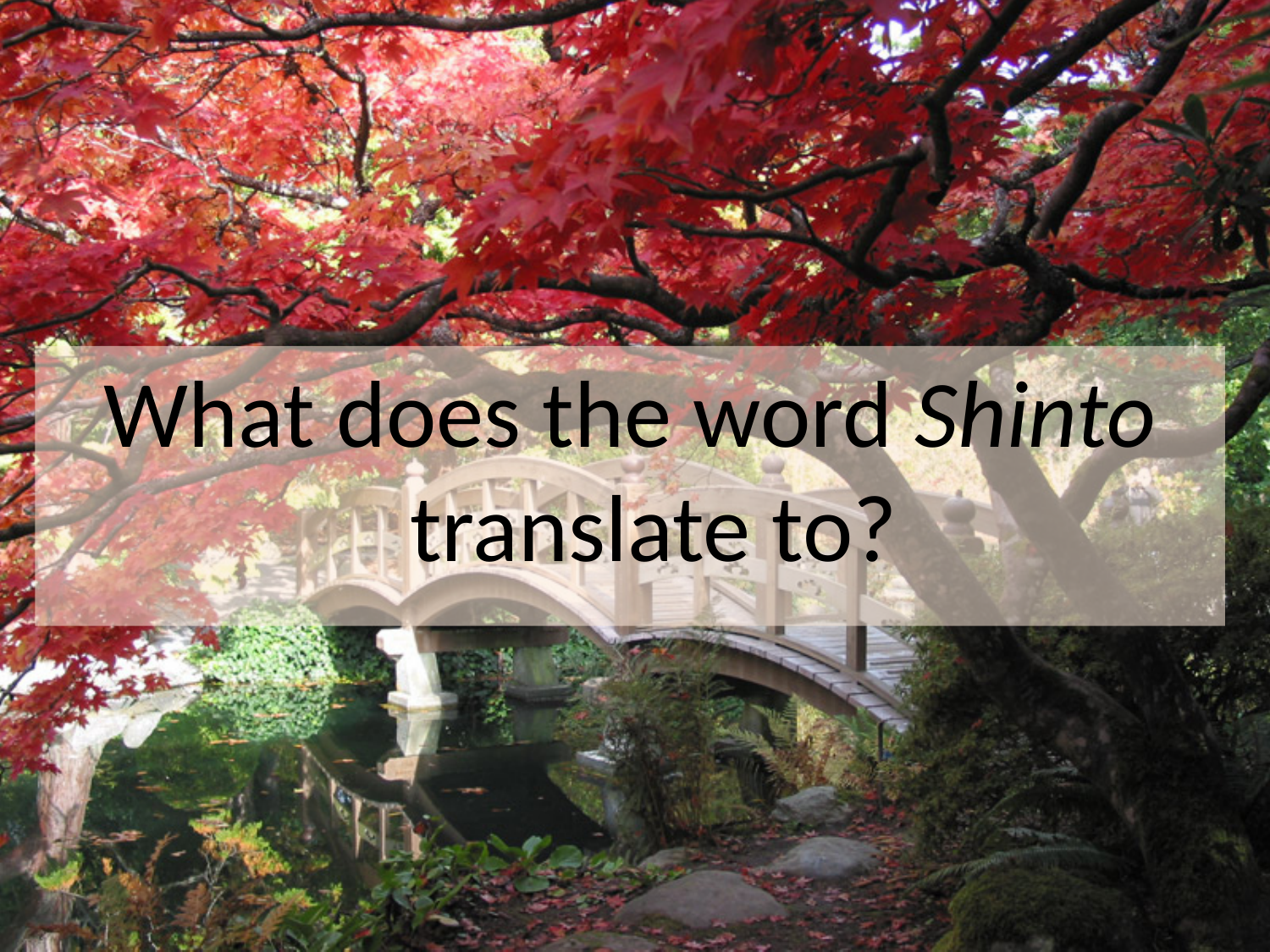

What does the word Shinto translate to?